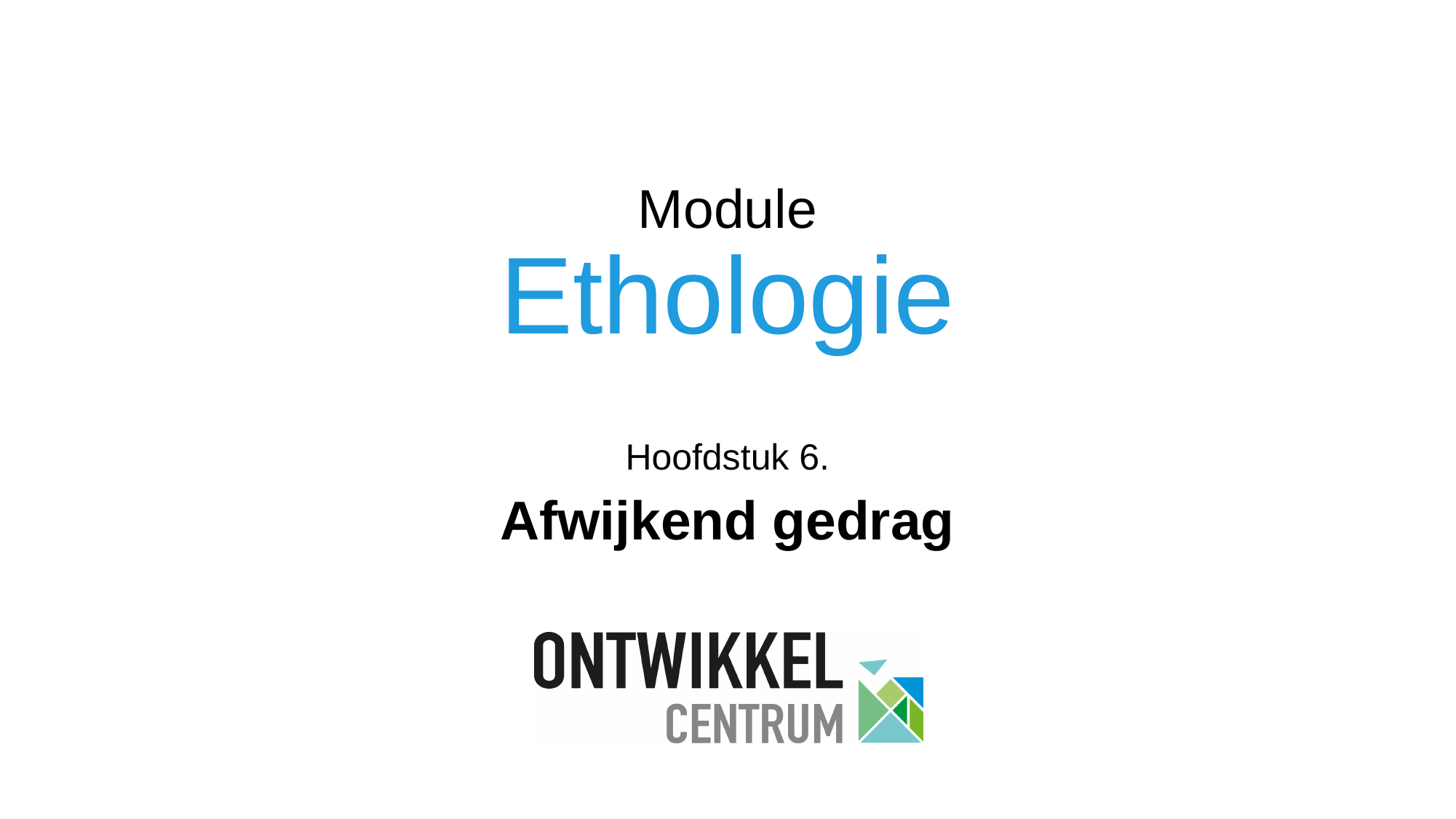

# Module Ethologie

Hoofdstuk 6.
Afwijkend gedrag